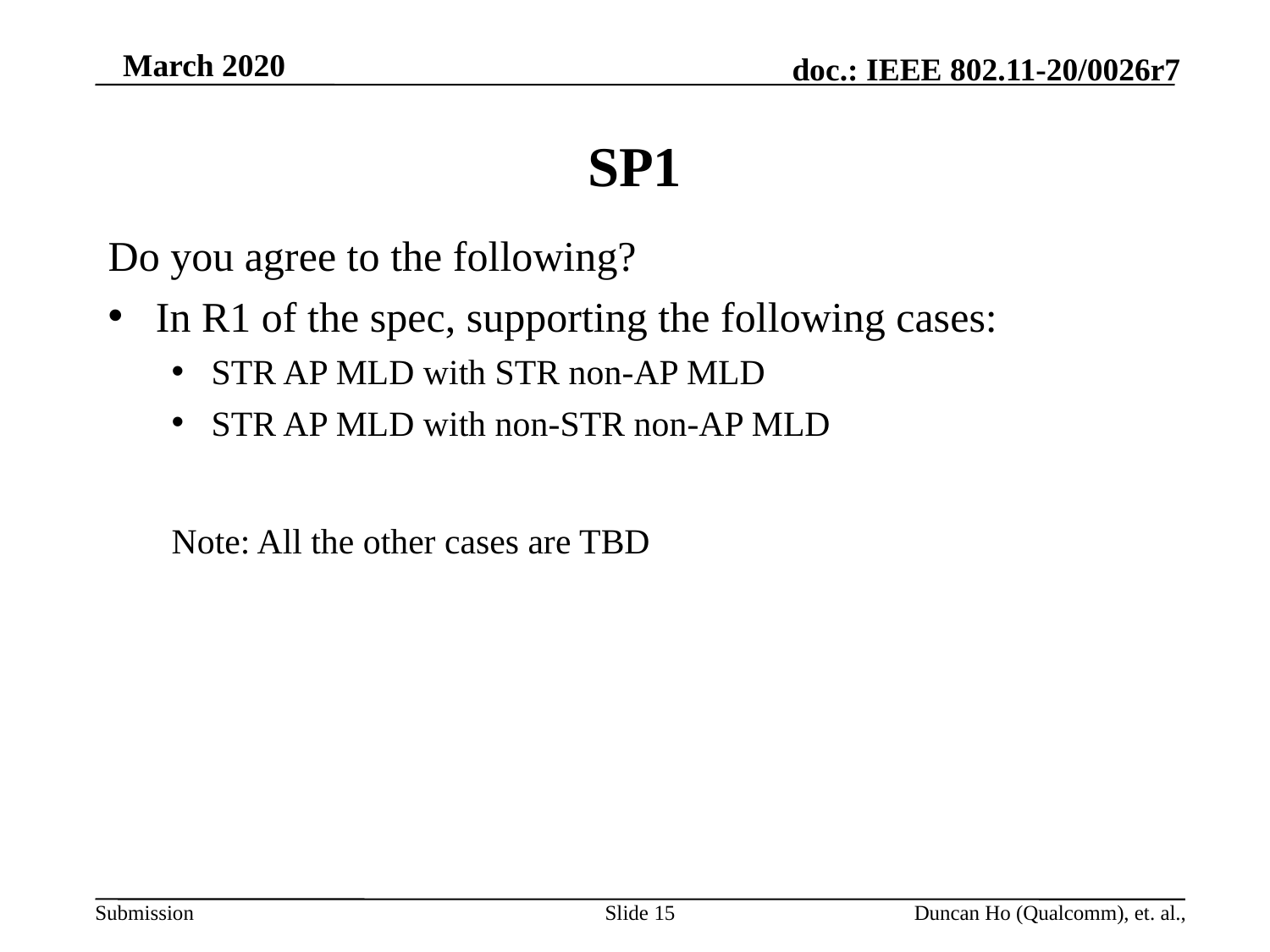

# SP1
Do you agree to the following?
In R1 of the spec, supporting the following cases:
STR AP MLD with STR non-AP MLD
STR AP MLD with non-STR non-AP MLD

Note: All the other cases are TBD
Slide 15
Duncan Ho (Qualcomm), et. al.,